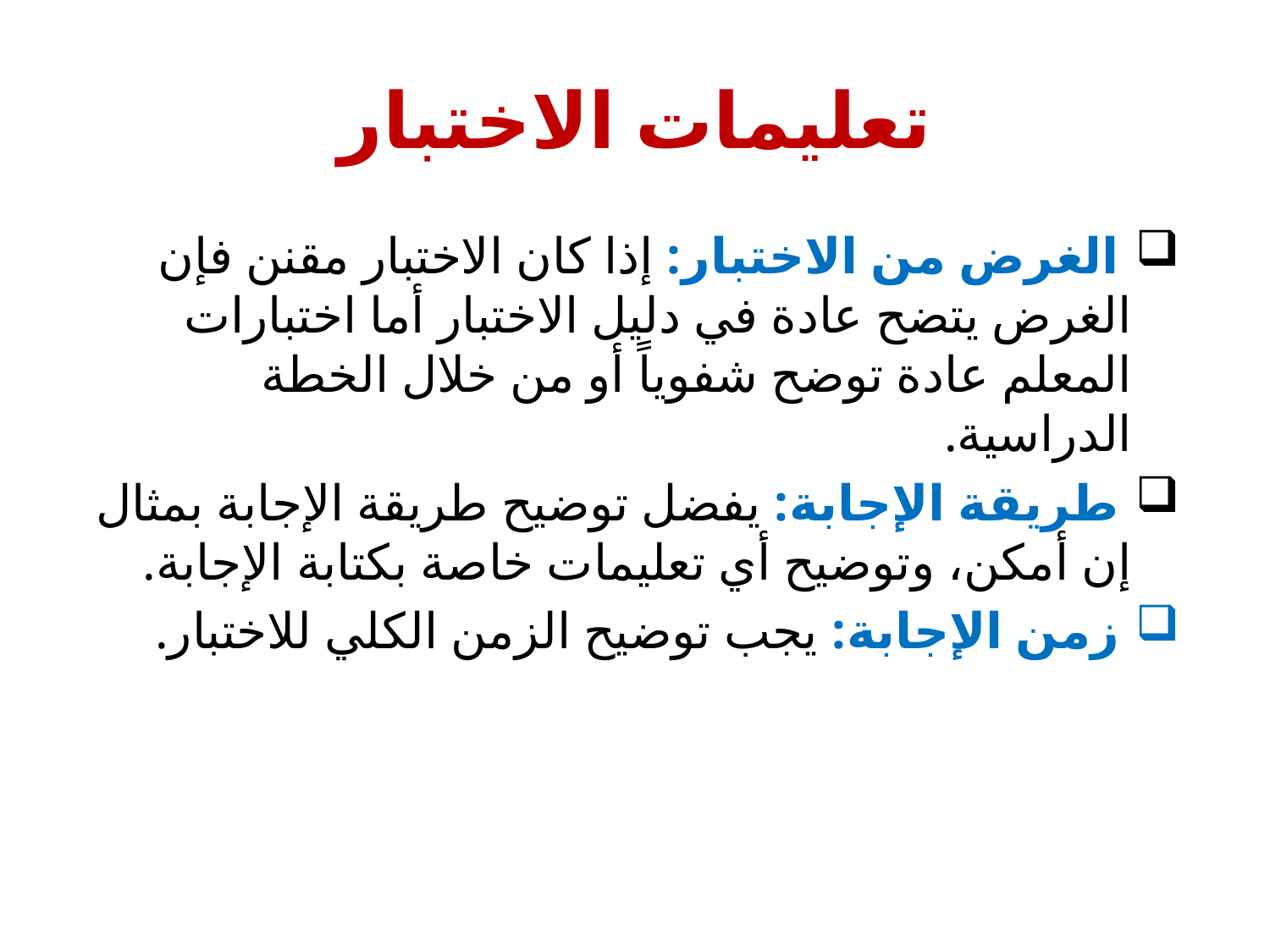

# تعليمات الاختبار
 الغرض من الاختبار: إذا كان الاختبار مقنن فإن الغرض يتضح عادة في دليل الاختبار أما اختبارات المعلم عادة توضح شفوياً أو من خلال الخطة الدراسية.
 طريقة الإجابة: يفضل توضيح طريقة الإجابة بمثال إن أمكن، وتوضيح أي تعليمات خاصة بكتابة الإجابة.
 زمن الإجابة: يجب توضيح الزمن الكلي للاختبار.